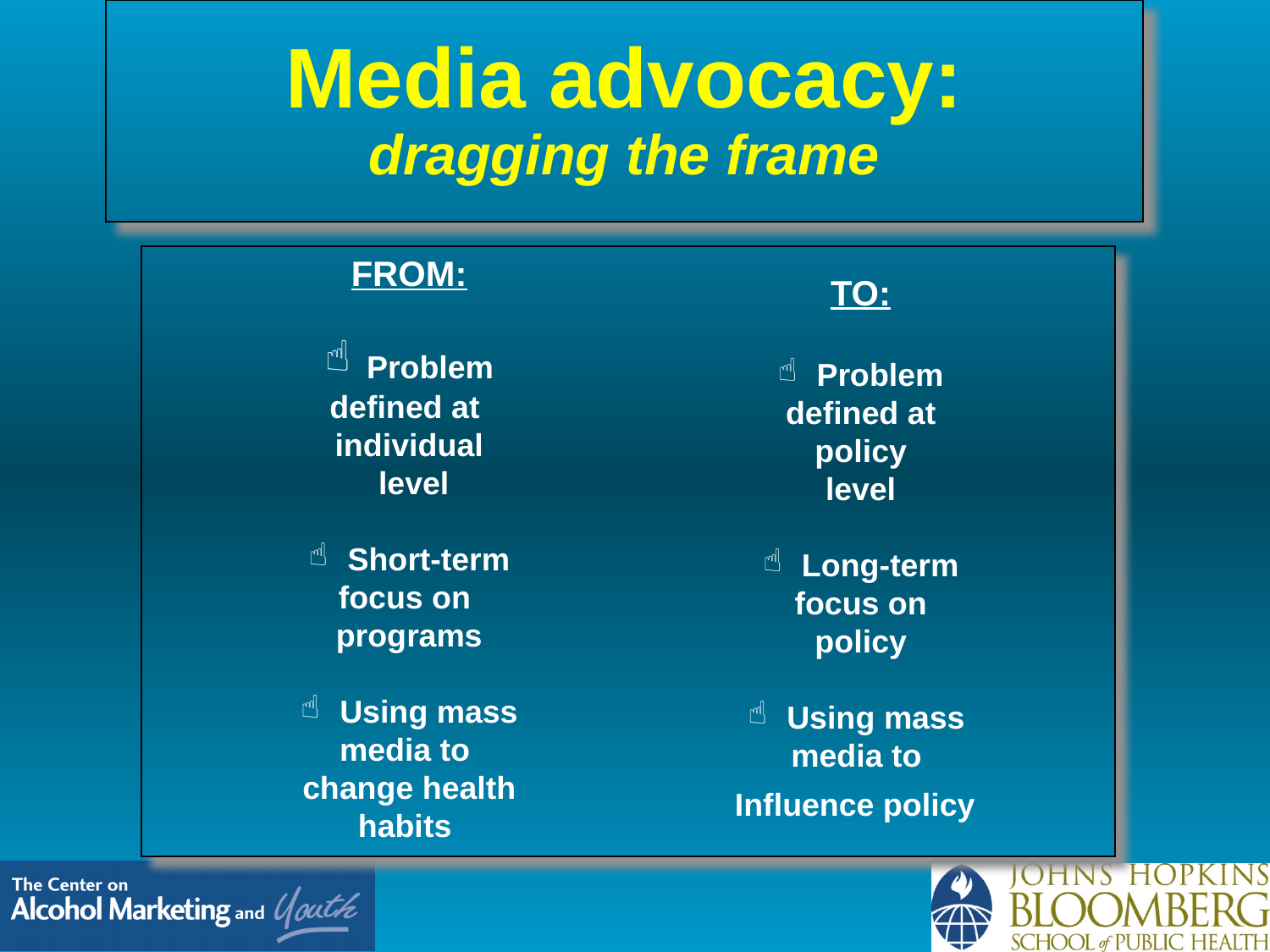

# Media advocacy: dragging the frame

FROM:

 Problem
defined at
individual
 level
 Short-term
focus on
programs

 Using mass
media to
change health
habits
TO:

 Problem
defined at
policy
level
 Long-term
focus on
policy
 Using mass
media to
Influence policy